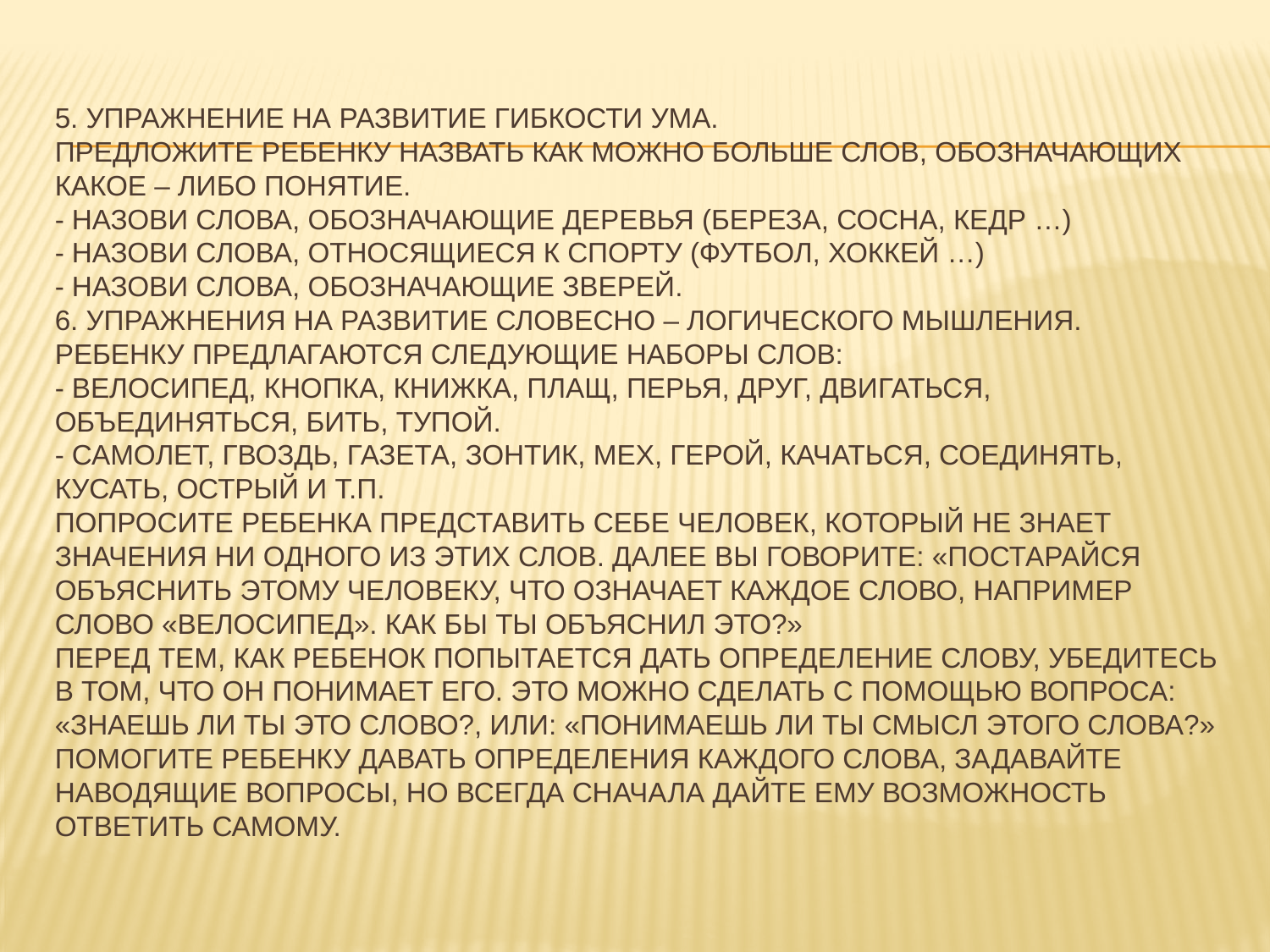

# 5. Упражнение на развитие гибкости ума. Предложите ребенку назвать как можно больше слов, обозначающих какое – либо понятие. - назови слова, обозначающие деревья (береза, сосна, кедр …) - назови слова, относящиеся к спорту (футбол, хоккей …) - назови слова, обозначающие зверей. 6. Упражнения на развитие словесно – логического мышления. Ребенку предлагаются следующие наборы слов: - велосипед, кнопка, книжка, плащ, перья, друг, двигаться, объединяться, бить, тупой. - самолет, гвоздь, газета, зонтик, мех, герой, качаться, соединять, кусать, острый и т.п. Попросите ребенка представить себе человек, который не знает значения ни одного из этих слов. Далее вы говорите: «Постарайся объяснить этому человеку, что означает каждое слово, например слово «велосипед». Как бы ты объяснил это?» Перед тем, как ребенок попытается дать определение слову, убедитесь в том, что он понимает его. Это можно сделать с помощью вопроса: «Знаешь ли ты это слово?, или: «Понимаешь ли ты смысл этого слова?» Помогите ребенку давать определения каждого слова, задавайте наводящие вопросы, но всегда сначала дайте ему возможность ответить самому.